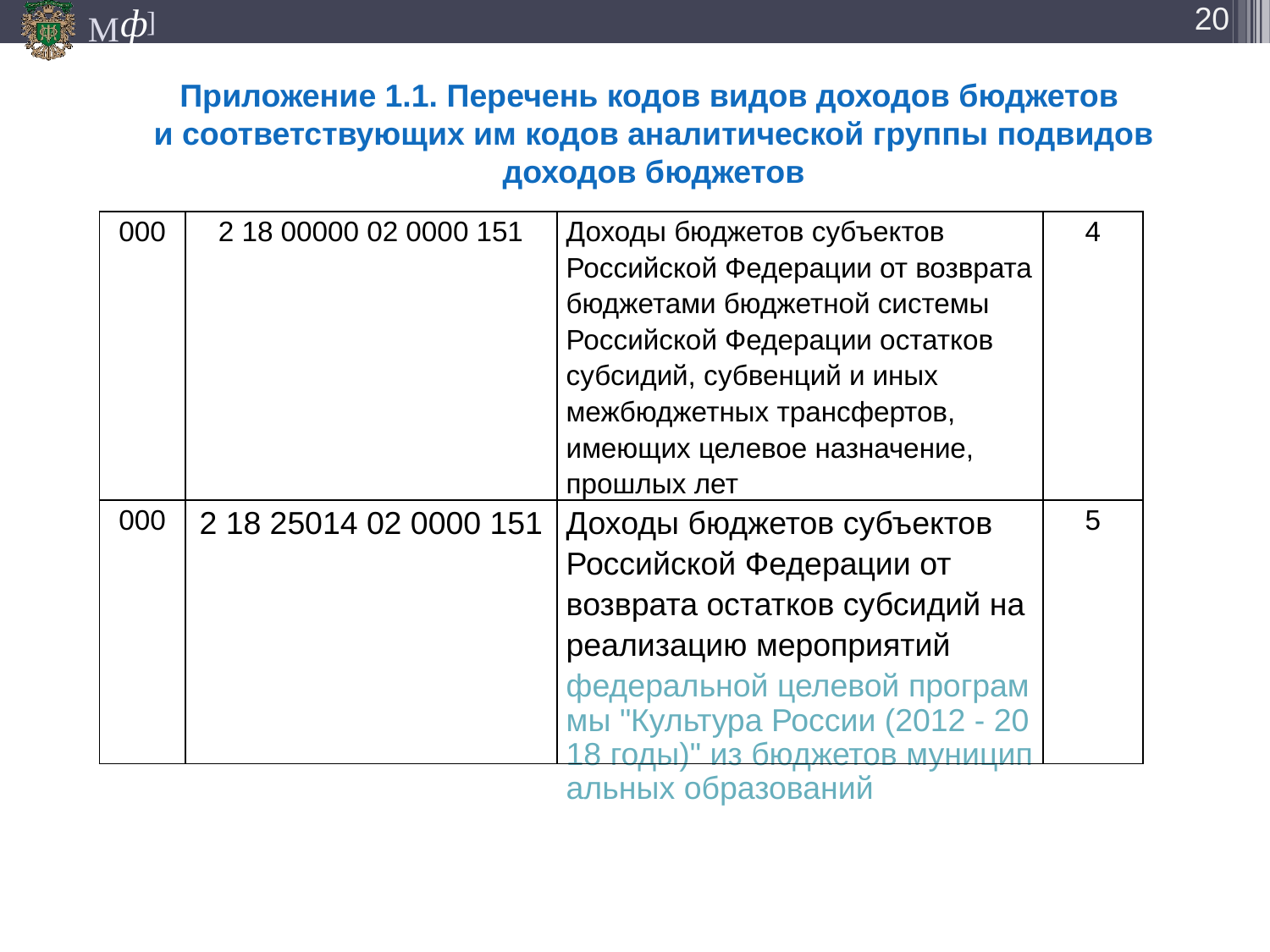

20
Приложение 1.1. Перечень кодов видов доходов бюджетов
и соответствующих им кодов аналитической группы подвидов доходов бюджетов

| 000 | 2 18 00000 02 0000 151 | Доходы бюджетов субъектов Российской Федерации от возврата бюджетами бюджетной системы Российской Федерации остатков субсидий, субвенций и иных межбюджетных трансфертов, имеющих целевое назначение, прошлых лет | 4 |
| --- | --- | --- | --- |
| 000 | 2 18 25014 02 0000 151 | Доходы бюджетов субъектов Российской Федерации от возврата остатков субсидий на реализацию мероприятий федеральной целевой программы "Культура России (2012 - 2018 годы)" из бюджетов муниципальных образований | 5 |